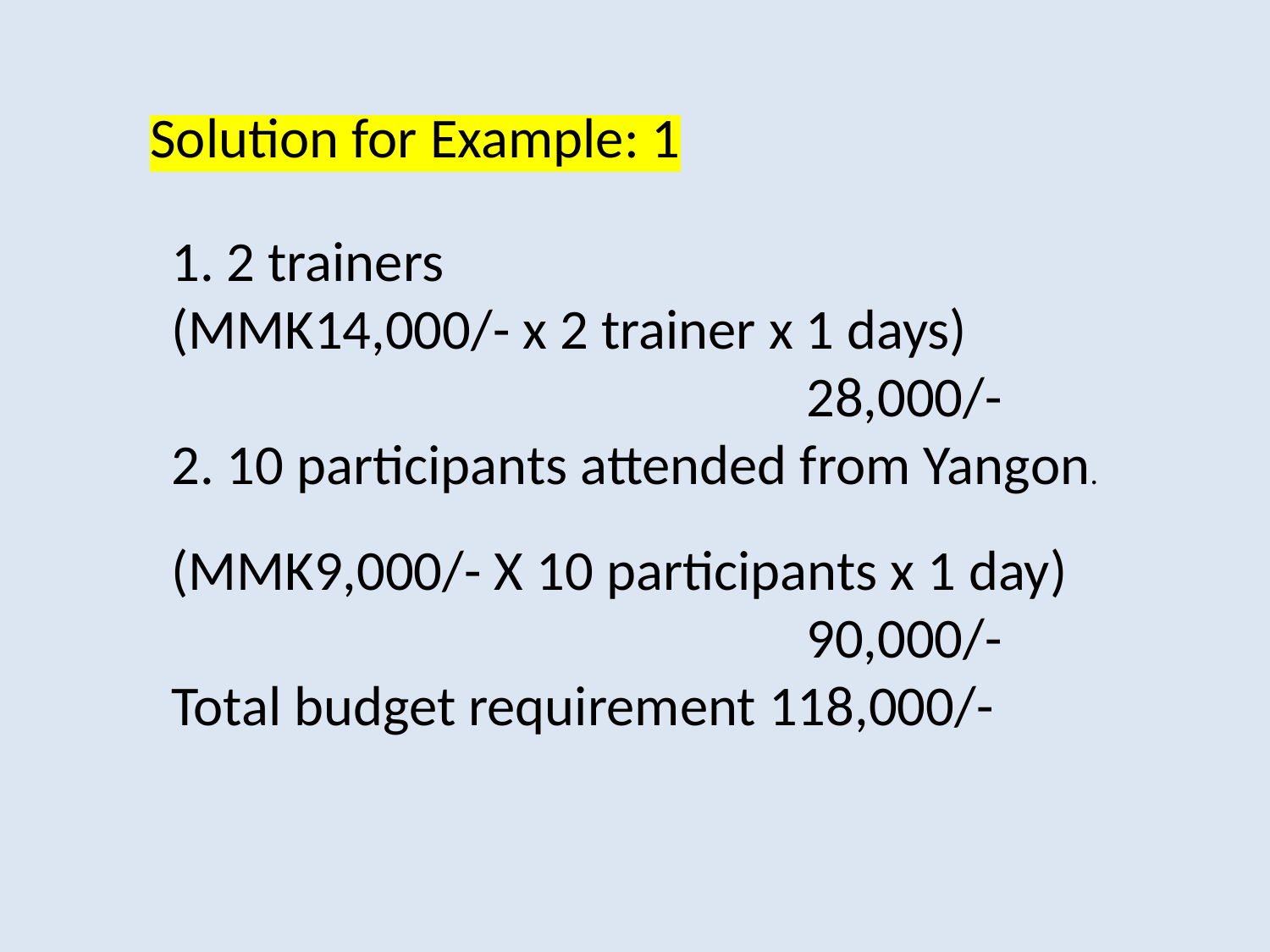

Solution for Example: 1
1. 2 trainers
(MMK14,000/- x 2 trainer x 1 days)							28,000/-
2. 10 participants attended from Yangon.

(MMK9,000/- X 10 participants x 1 day)						90,000/-
Total budget requirement 118,000/-